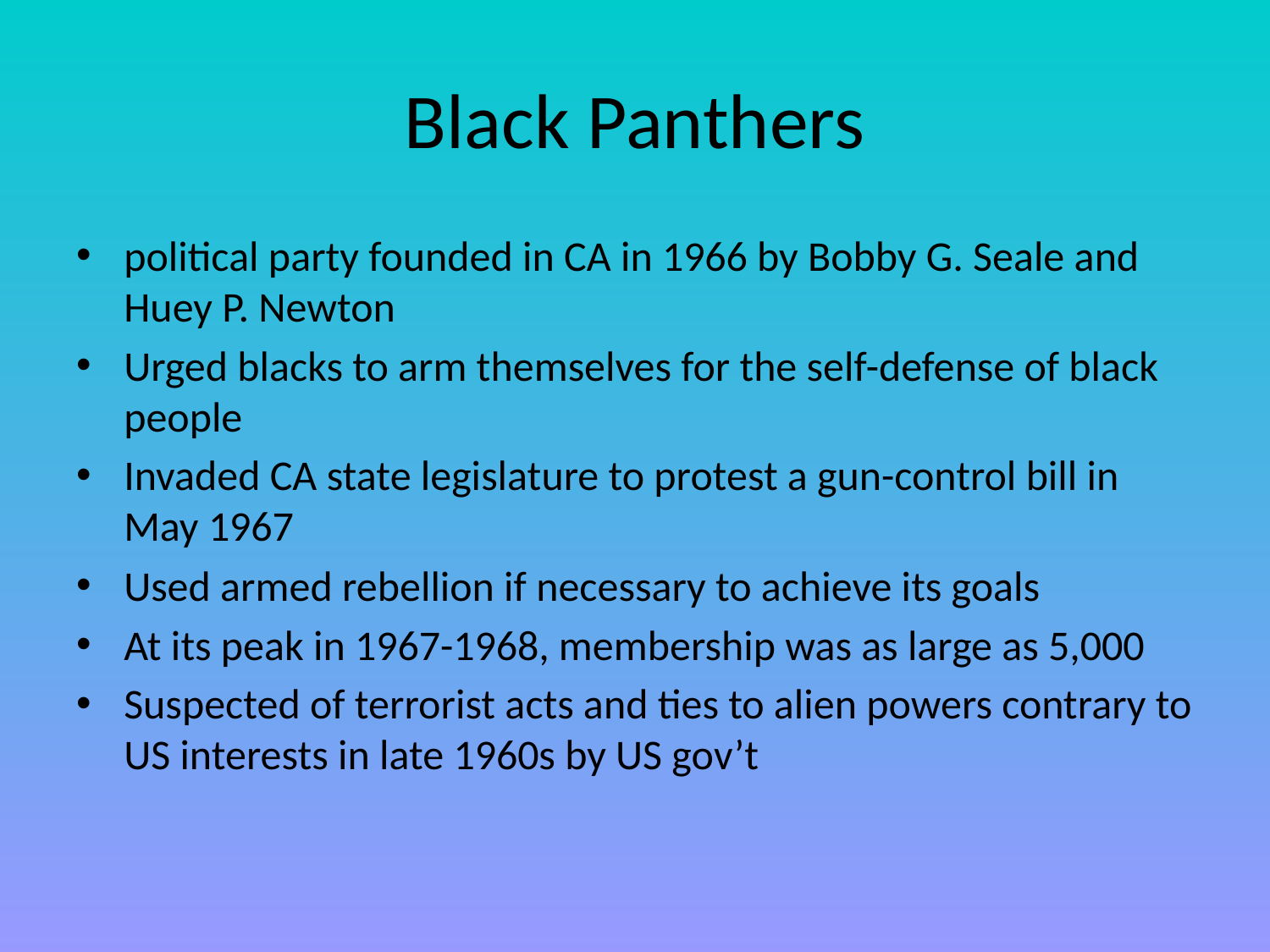

# Black Panthers
political party founded in CA in 1966 by Bobby G. Seale and Huey P. Newton
Urged blacks to arm themselves for the self-defense of black people
Invaded CA state legislature to protest a gun-control bill in May 1967
Used armed rebellion if necessary to achieve its goals
At its peak in 1967-1968, membership was as large as 5,000
Suspected of terrorist acts and ties to alien powers contrary to US interests in late 1960s by US gov’t